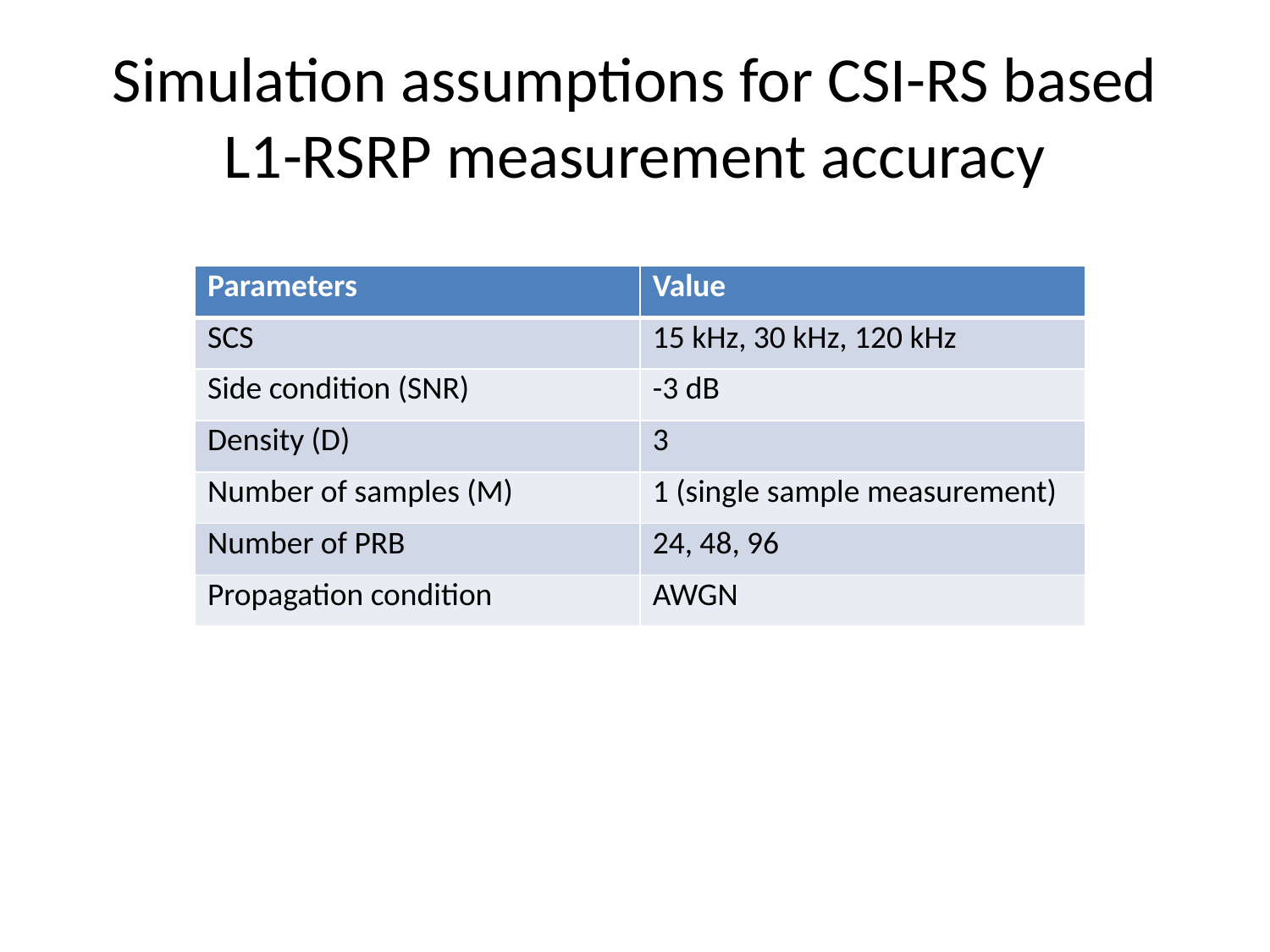

# Simulation assumptions for CSI-RS based L1-RSRP measurement accuracy
| Parameters | Value |
| --- | --- |
| SCS | 15 kHz, 30 kHz, 120 kHz |
| Side condition (SNR) | -3 dB |
| Density (D) | 3 |
| Number of samples (M) | 1 (single sample measurement) |
| Number of PRB | 24, 48, 96 |
| Propagation condition | AWGN |